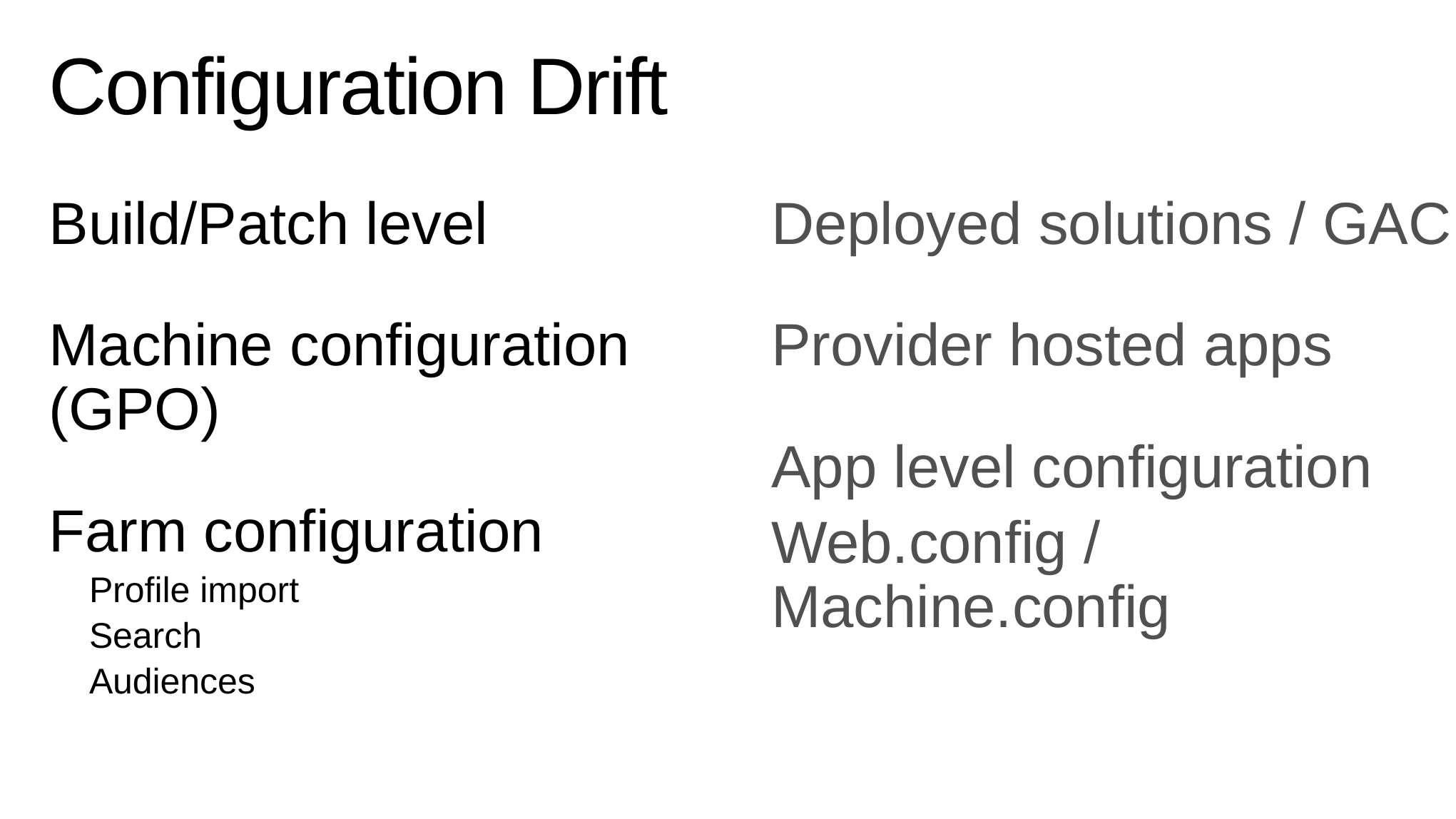

# Configuration Drift
Build/Patch level

Machine configuration (GPO)

Farm configuration
Profile import
Search
Audiences
Deployed solutions / GAC

Provider hosted apps

App level configuration
Web.config / Machine.config